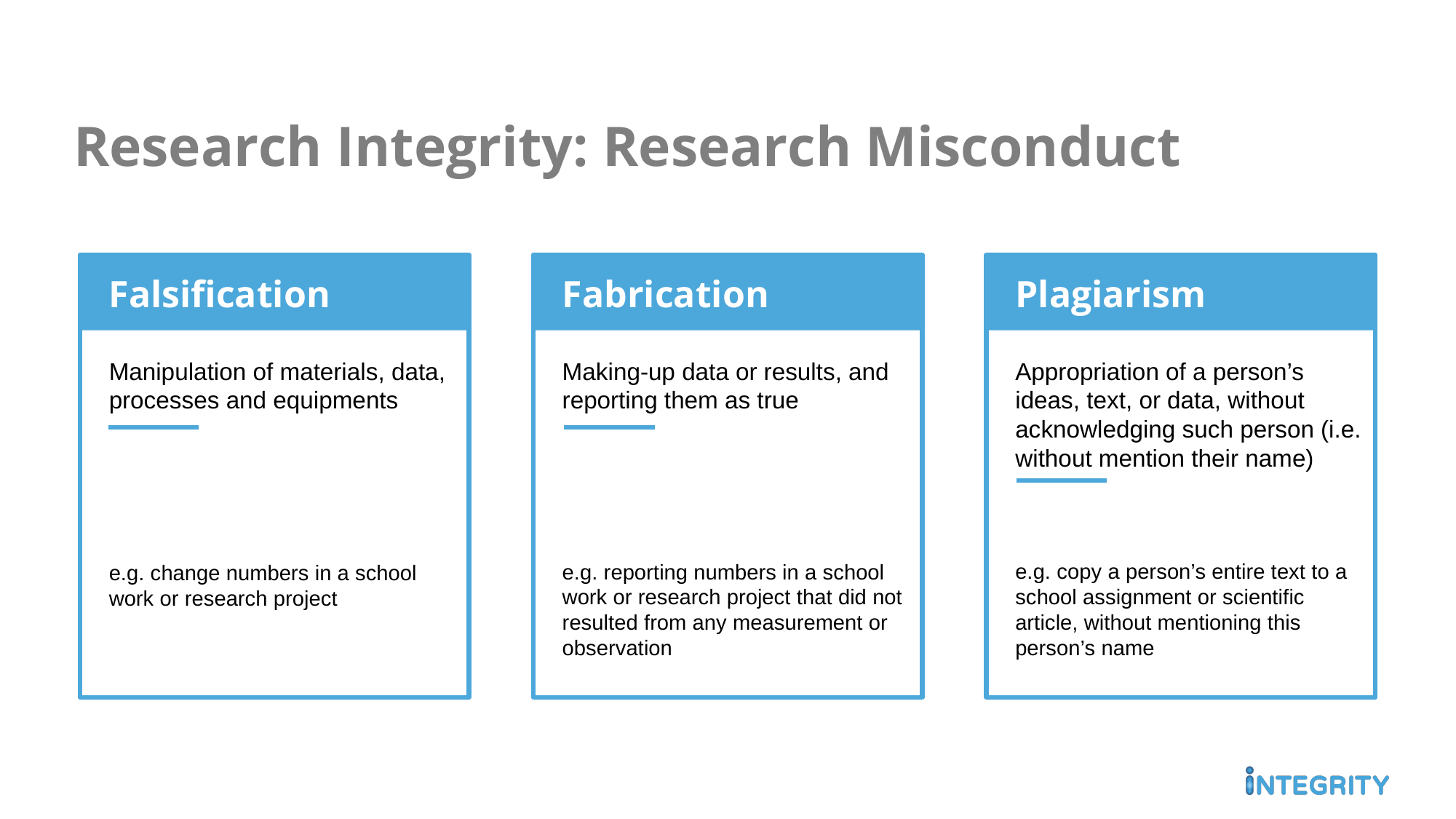

# Research Integrity: Research Misconduct

Falsification
Fabrication
Plagiarism
Manipulation of materials, data, processes and equipments

e.g. change numbers in a school work or research project
Making-up data or results, and reporting them as true

e.g. reporting numbers in a school work or research project that did not resulted from any measurement or observation
Appropriation of a person’s ideas, text, or data, without acknowledging such person (i.e. without mention their name)

e.g. copy a person’s entire text to a school assignment or scientific article, without mentioning this person’s name